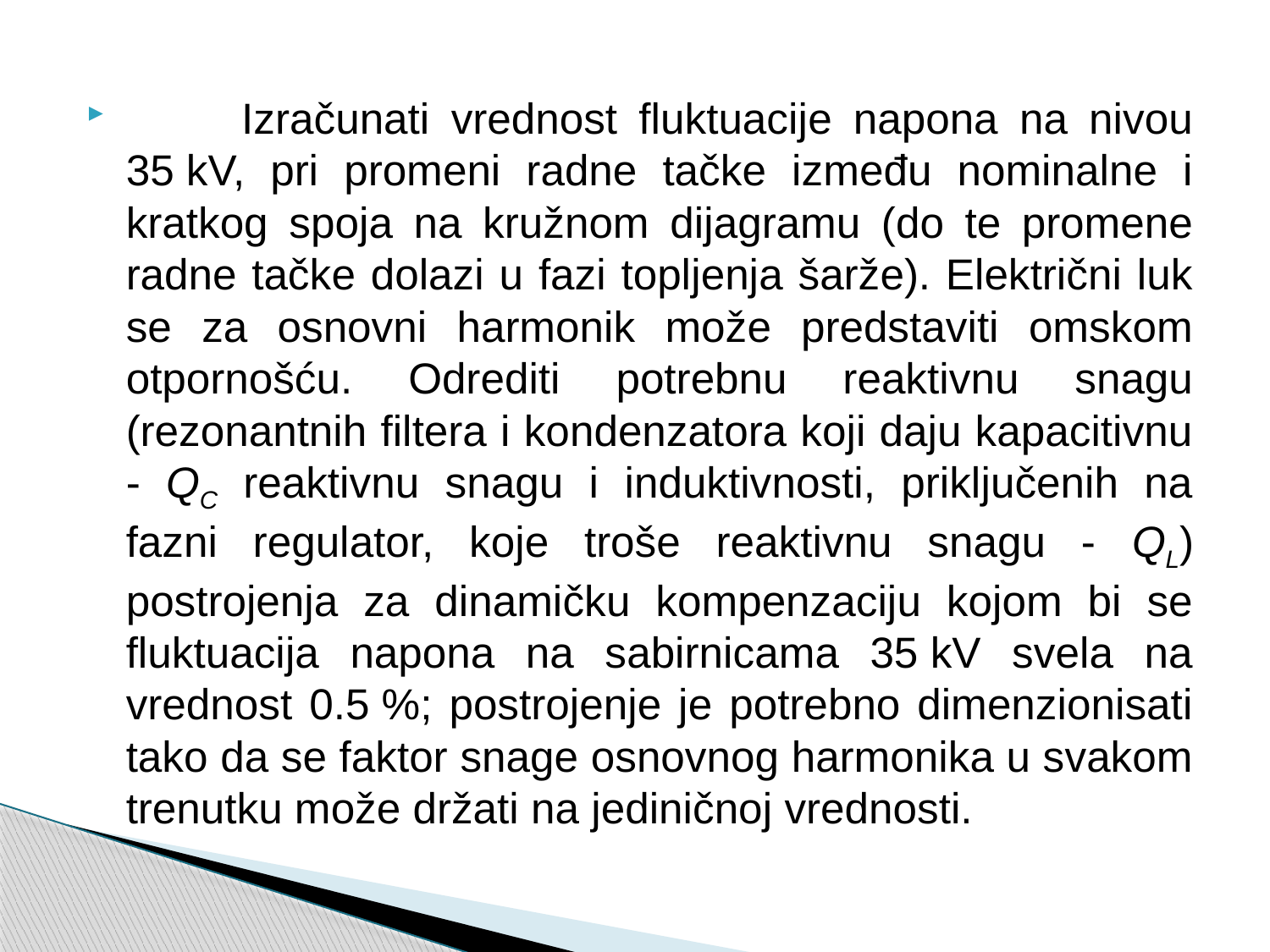

Izračunati vrednost fluktuacije napona na nivou 35 kV, pri promeni radne tačke između nominalne i kratkog spoja na kružnom dijagramu (do te promene radne tačke dolazi u fazi topljenja šarže). Električni luk se za osnovni harmonik može predstaviti omskom otpornošću. Odrediti potrebnu reaktivnu snagu (rezonantnih filtera i kondenzatora koji daju kapacitivnu - QC reaktivnu snagu i induktivnosti, priključenih na fazni regulator, koje troše reaktivnu snagu - QL) postrojenja za dinamičku kompenzaciju kojom bi se fluktuacija napona na sabirnicama 35 kV svela na vrednost 0.5 %; postrojenje je potrebno dimenzionisati tako da se faktor snage osnovnog harmonika u svakom trenutku može držati na jediničnoj vrednosti.